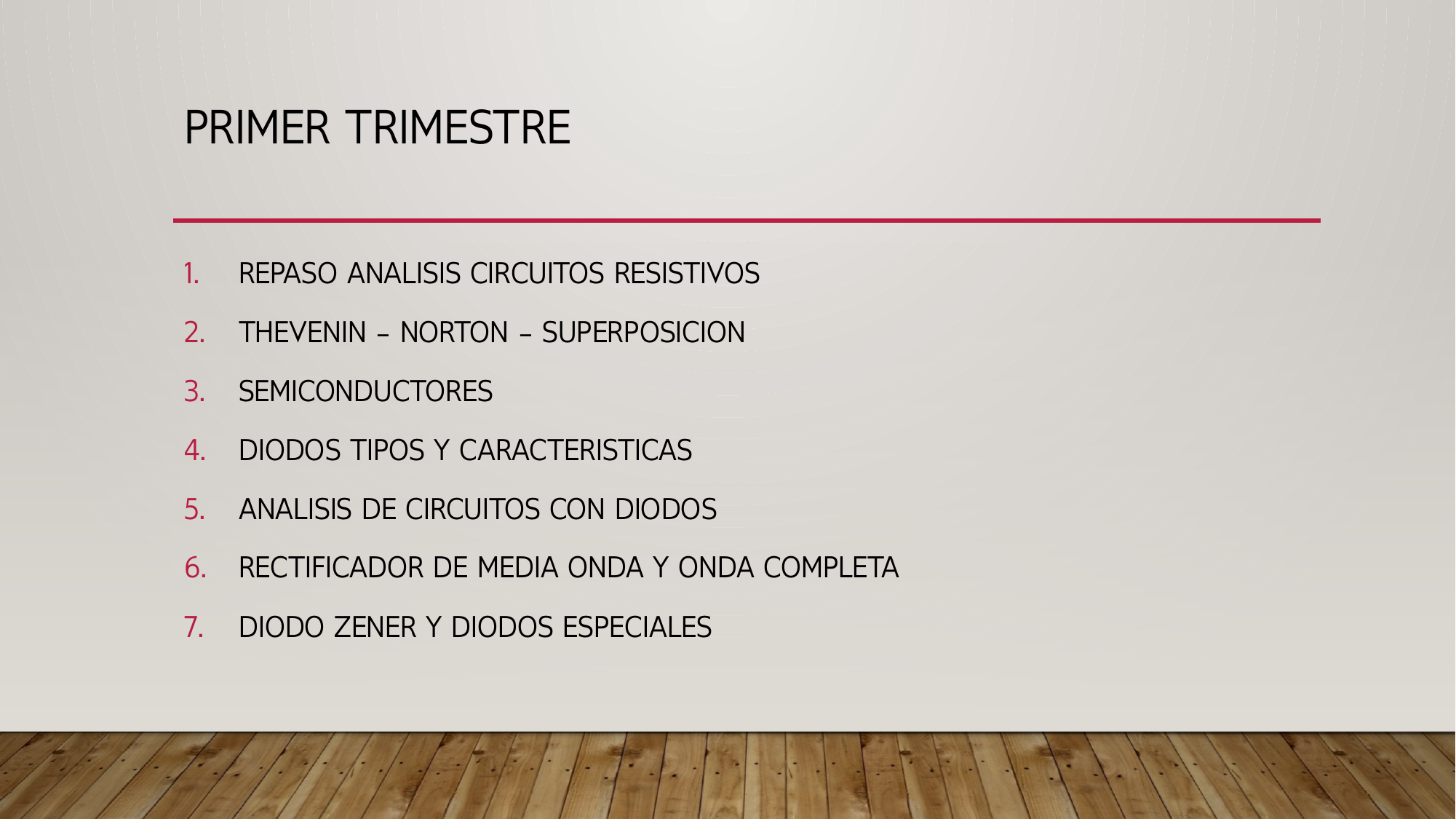

# PRIMER TRIMESTRE
REPASO ANALISIS CIRCUITOS RESISTIVOS
THEVENIN – NORTON – SUPERPOSICION
SEMICONDUCTORES
DIODOS TIPOS Y CARACTERISTICAS
ANALISIS DE CIRCUITOS CON DIODOS
RECTIFICADOR DE MEDIA ONDA Y ONDA COMPLETA
DIODO ZENER Y DIODOS ESPECIALES